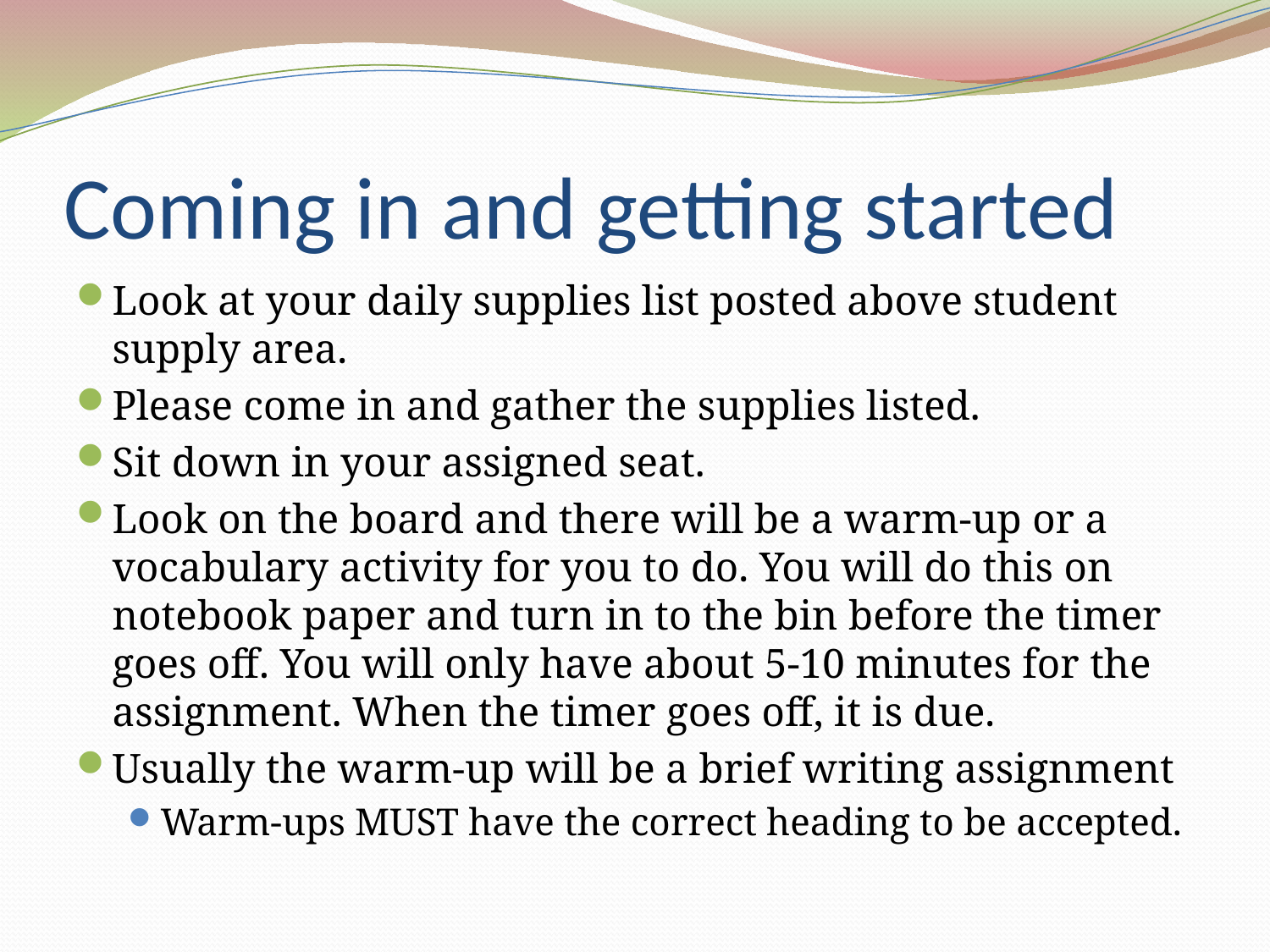

# Coming in and getting started
Look at your daily supplies list posted above student supply area.
Please come in and gather the supplies listed.
Sit down in your assigned seat.
Look on the board and there will be a warm-up or a vocabulary activity for you to do. You will do this on notebook paper and turn in to the bin before the timer goes off. You will only have about 5-10 minutes for the assignment. When the timer goes off, it is due.
Usually the warm-up will be a brief writing assignment
Warm-ups MUST have the correct heading to be accepted.